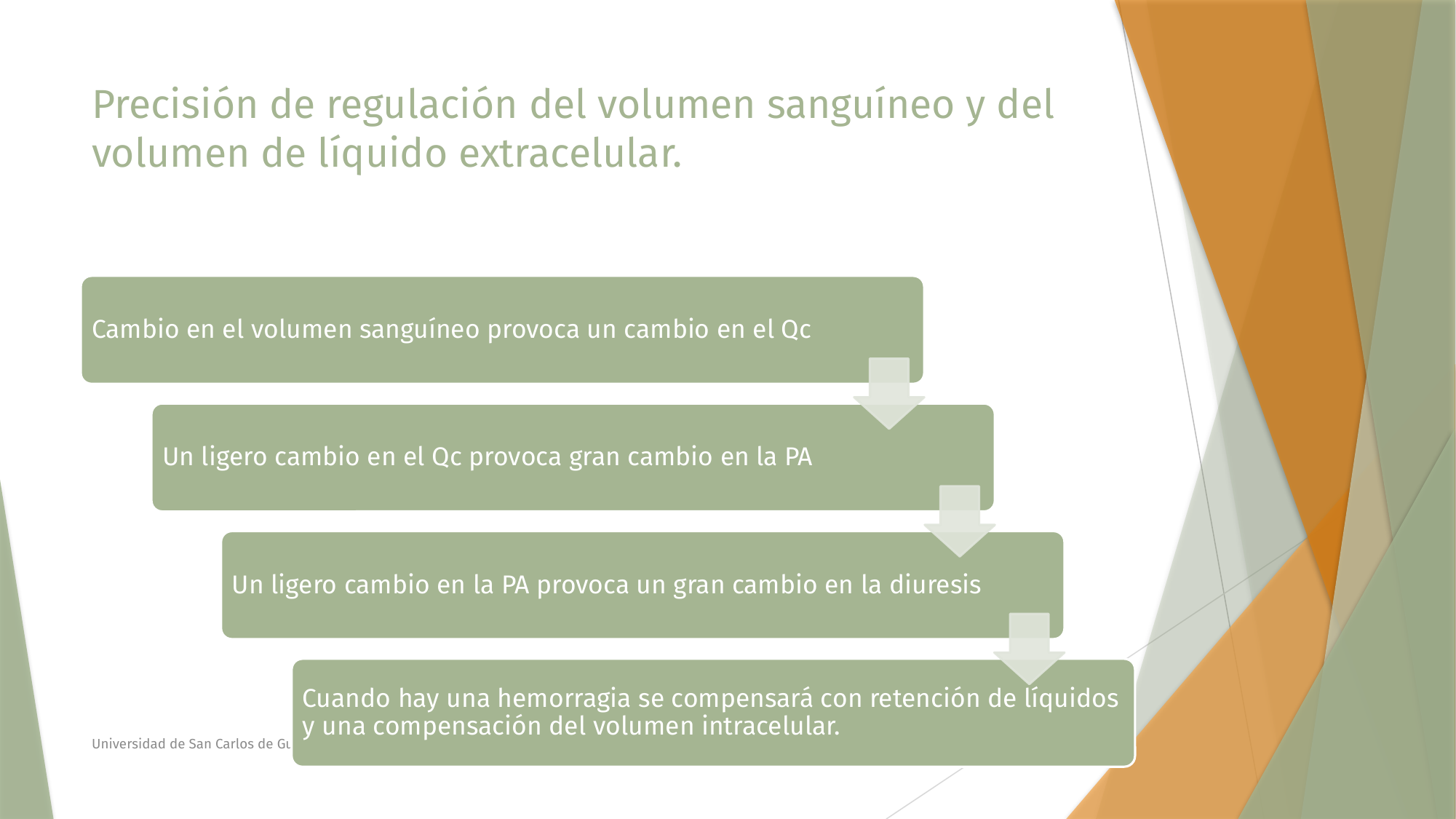

# Precisión de regulación del volumen sanguíneo y del volumen de líquido extracelular.
Cambio en el volumen sanguíneo provoca un cambio en el Qc
Un ligero cambio en el Qc provoca gran cambio en la PA
Un ligero cambio en la PA provoca un gran cambio en la diuresis
Cuando hay una hemorragia se compensará con retención de líquidos y una compensación del volumen intracelular.

Universidad de San Carlos de Guatemala, Fisiología Humana, Dr. Johnnathan Molina